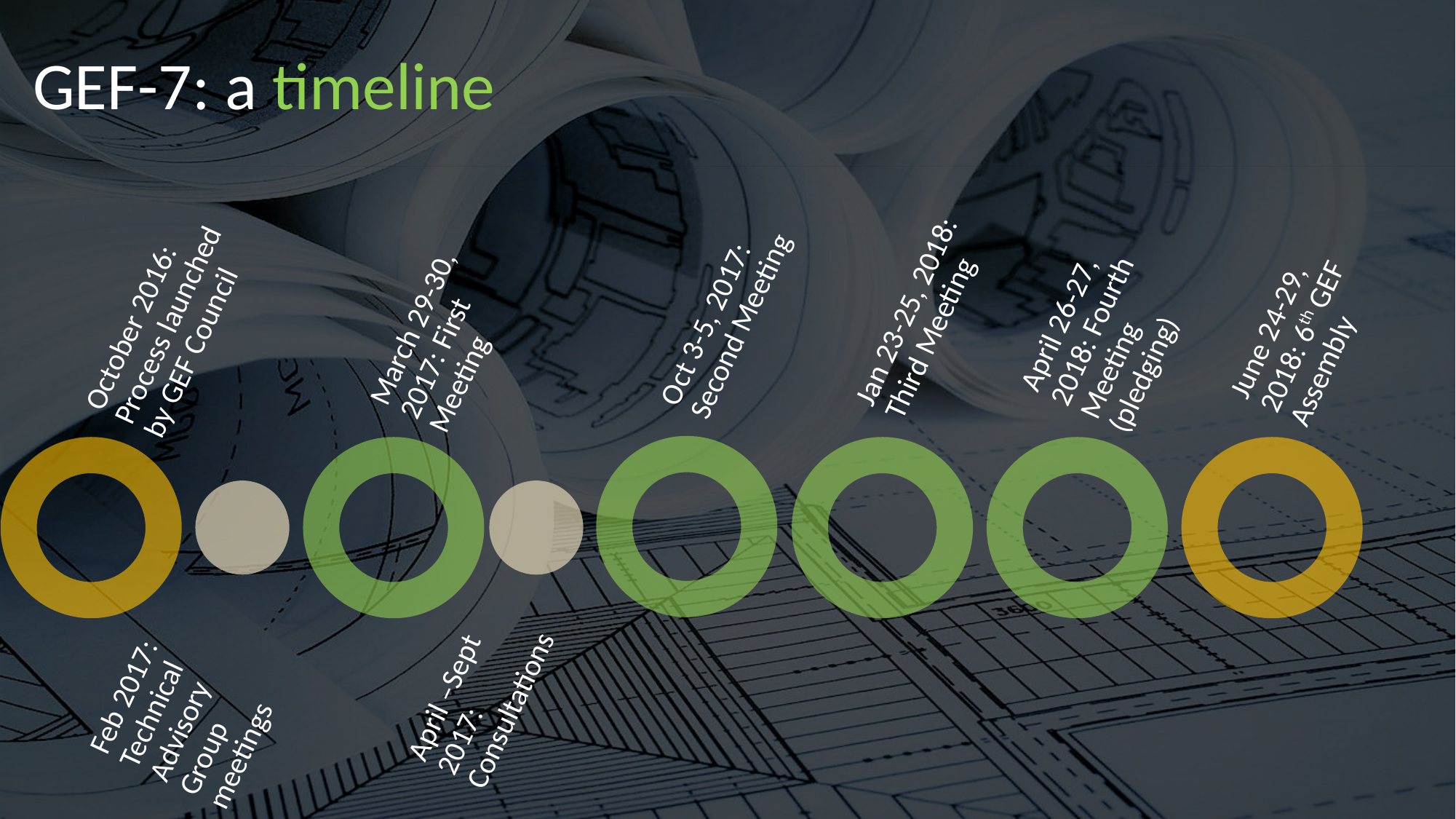

GEF-7: a timeline
October 2016: Process launched by GEF Council
Feb 2017: Technical Advisory Group meetings
March 29-30, 2017: First Meeting
April –Sept 2017: Consultations
Oct 3-5, 2017: Second Meeting
Jan 23-25, 2018: Third Meeting
April 26-27, 2018: Fourth Meeting (pledging)
June 24-29, 2018: 6th GEF Assembly